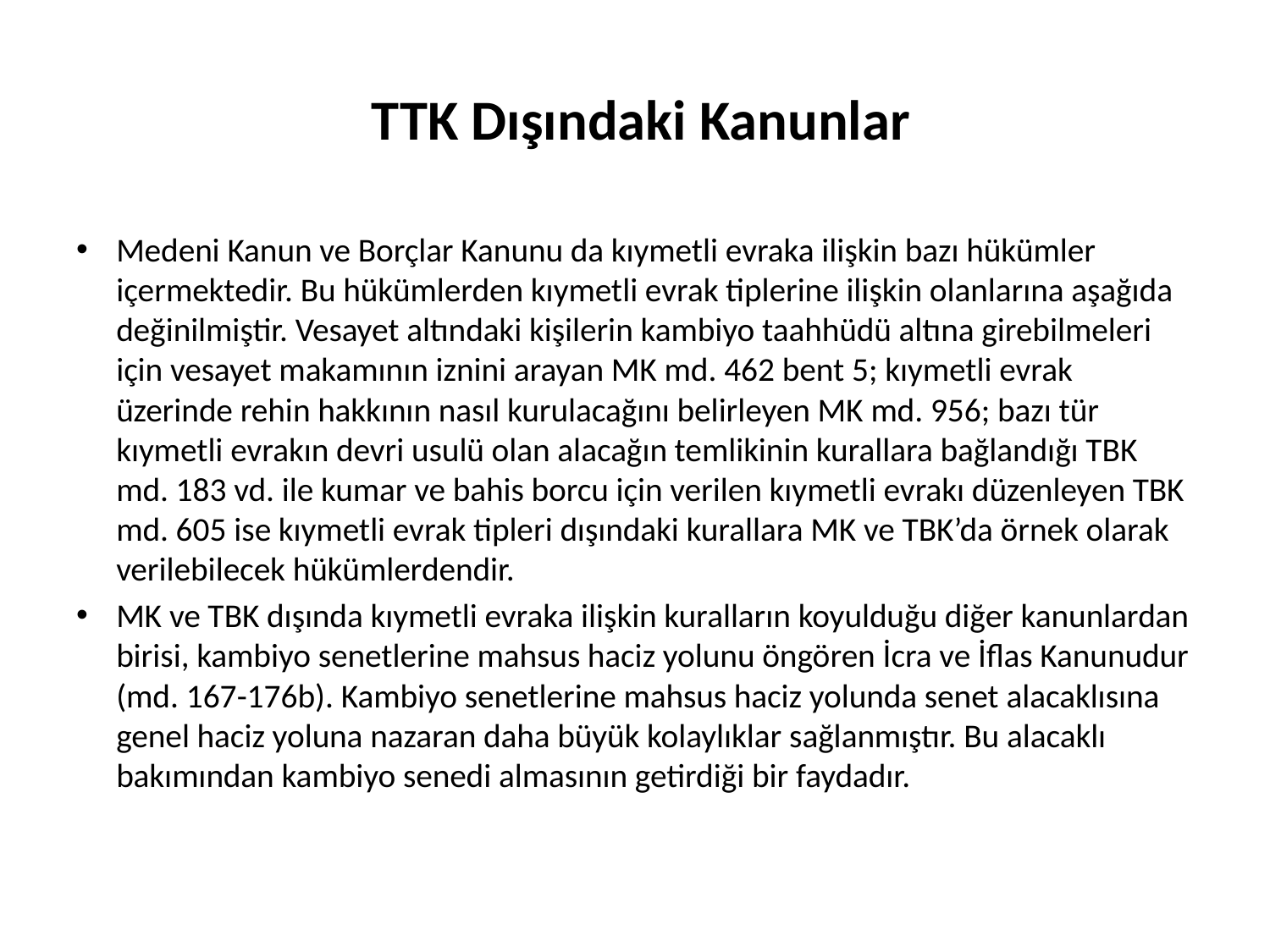

# TTK Dışındaki Kanunlar
Medeni Kanun ve Borçlar Kanunu da kıymetli evraka ilişkin bazı hükümler içermektedir. Bu hükümlerden kıymetli evrak tiplerine ilişkin olanlarına aşağıda değinilmiştir. Vesayet altındaki kişilerin kambiyo taahhüdü altına girebilmeleri için vesayet makamının iznini arayan MK md. 462 bent 5; kıymetli evrak üzerinde rehin hakkının nasıl kurulacağını belirleyen MK md. 956; bazı tür kıymetli evrakın devri usulü olan alacağın temlikinin kurallara bağlandığı TBK md. 183 vd. ile kumar ve bahis borcu için verilen kıymetli evrakı düzenleyen TBK md. 605 ise kıymetli evrak tipleri dışındaki kurallara MK ve TBK’da örnek olarak verilebilecek hükümlerdendir.
MK ve TBK dışında kıymetli evraka ilişkin kuralların koyulduğu diğer kanunlardan birisi, kambiyo senetlerine mahsus haciz yolunu öngören İcra ve İflas Kanunudur (md. 167-176b). Kambiyo senetlerine mahsus haciz yolunda senet alacaklısına genel haciz yoluna nazaran daha büyük kolaylıklar sağlanmıştır. Bu alacaklı bakımından kambiyo senedi almasının getirdiği bir faydadır.